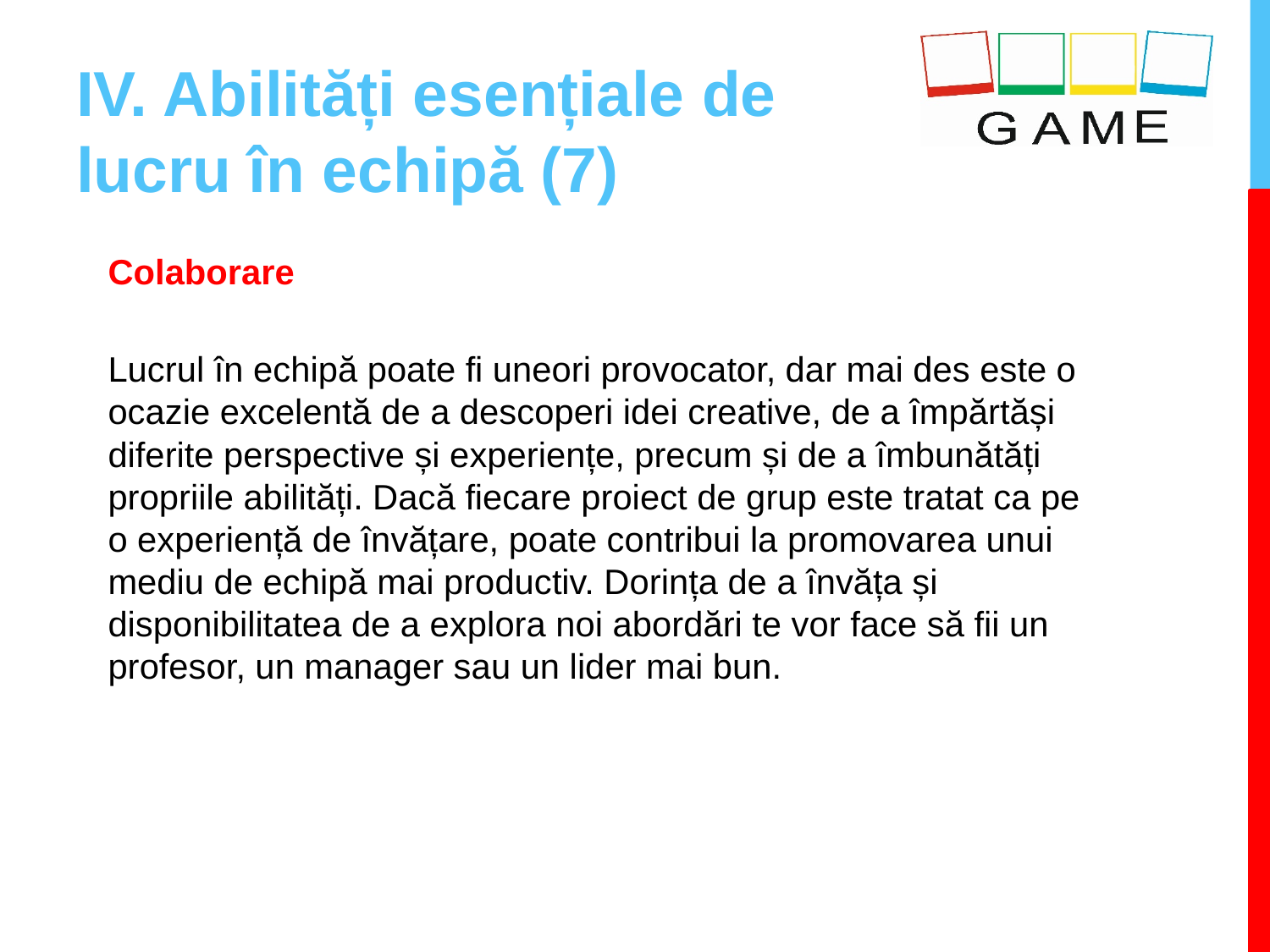

# IV. Abilități esențiale de lucru în echipă (7)
Colaborare

Lucrul în echipă poate fi uneori provocator, dar mai des este o ocazie excelentă de a descoperi idei creative, de a împărtăși diferite perspective și experiențe, precum și de a îmbunătăți propriile abilități. Dacă fiecare proiect de grup este tratat ca pe o experiență de învățare, poate contribui la promovarea unui mediu de echipă mai productiv. Dorința de a învăța și disponibilitatea de a explora noi abordări te vor face să fii un profesor, un manager sau un lider mai bun.